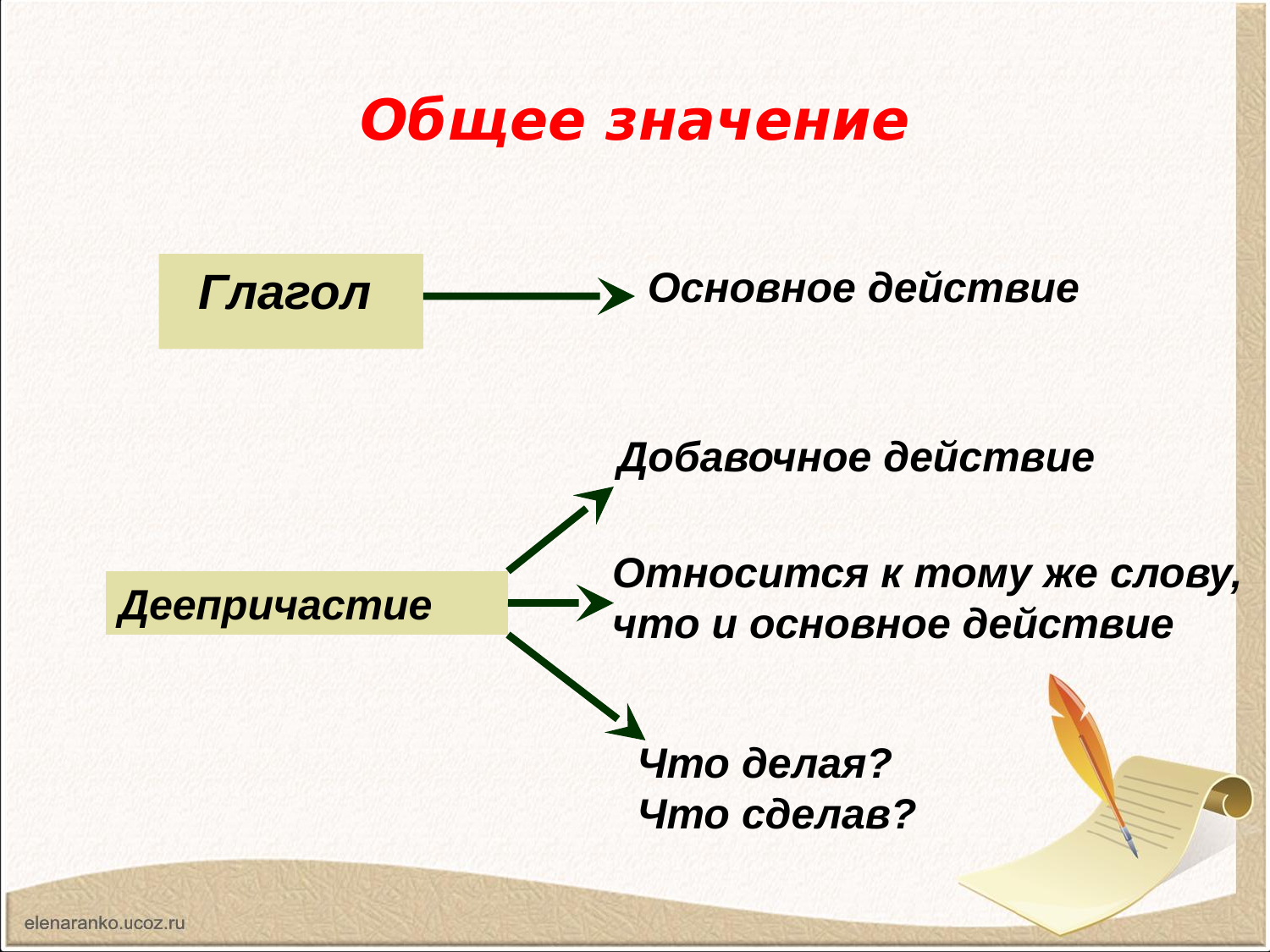

# Общее значение
  Глагол
Основное действие

Добавочное действие

Относится к тому же слову,
что и основное действие
Деепричастие

Что делая?
Что сделав?